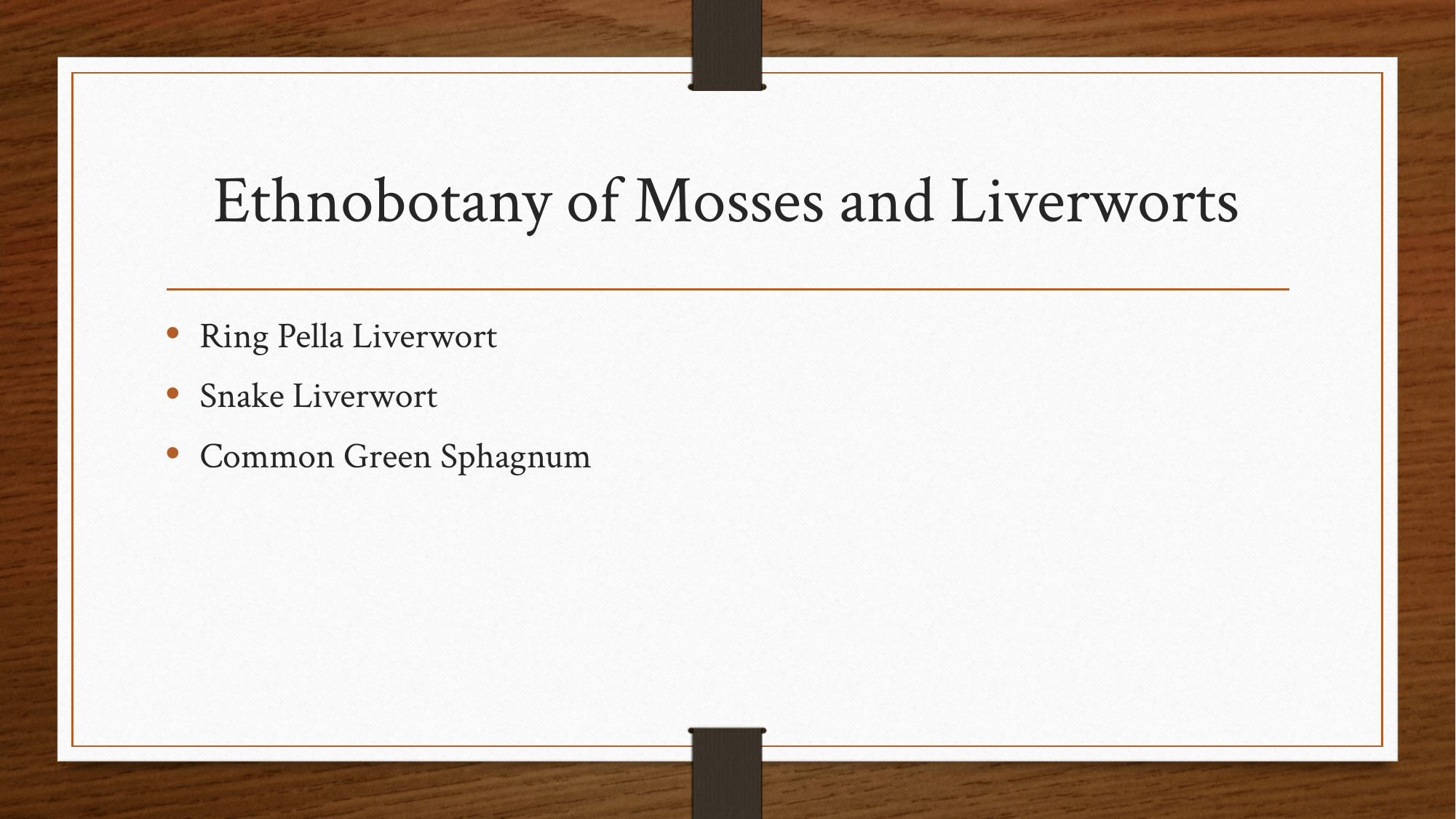

# Ethnobotany of Mosses and Liverworts
Ring Pella Liverwort
Snake Liverwort
Common Green Sphagnum